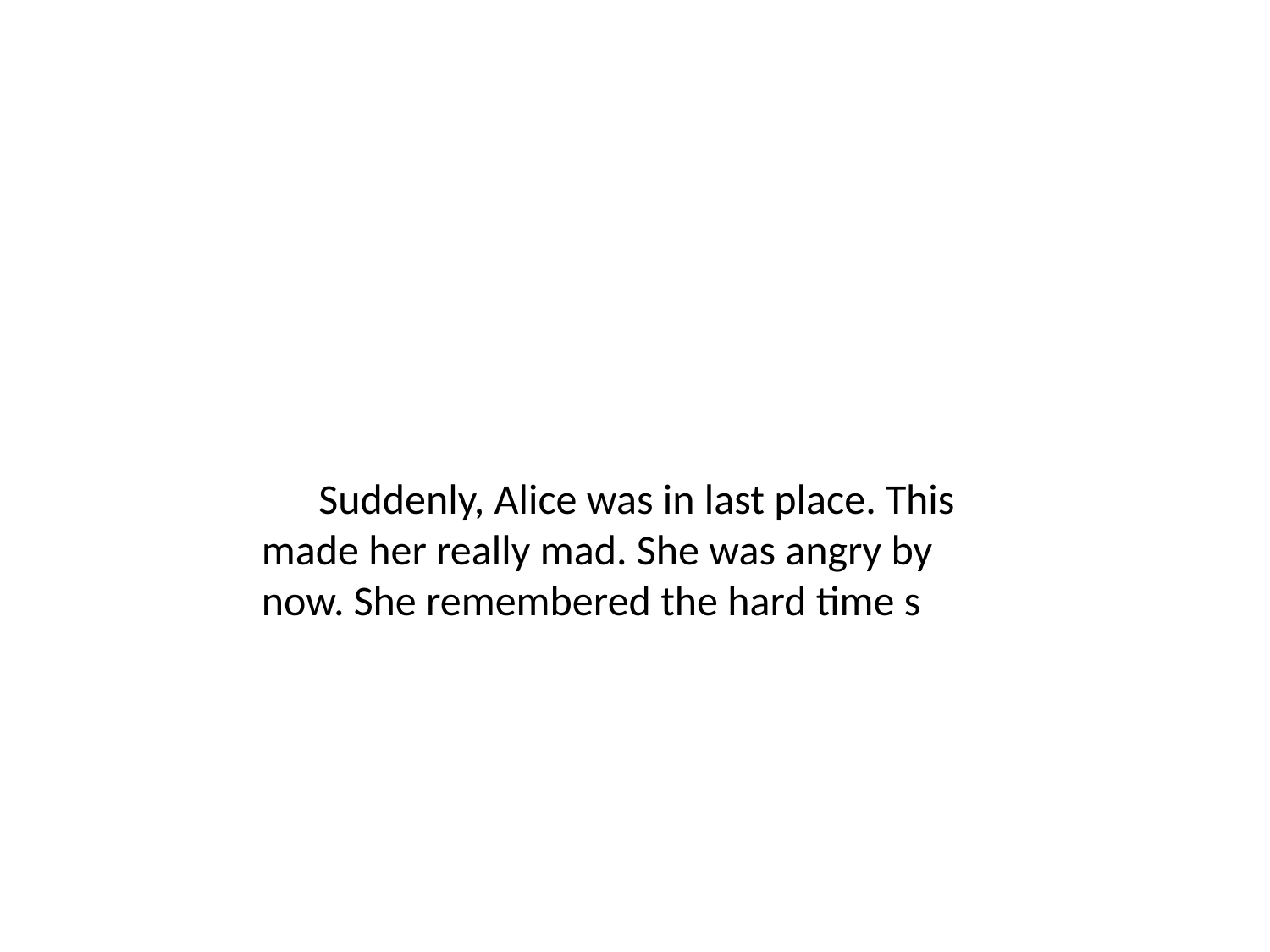

Suddenly, Alice was in last place. This made her really mad. She was angry by now. She remembered the hard time s